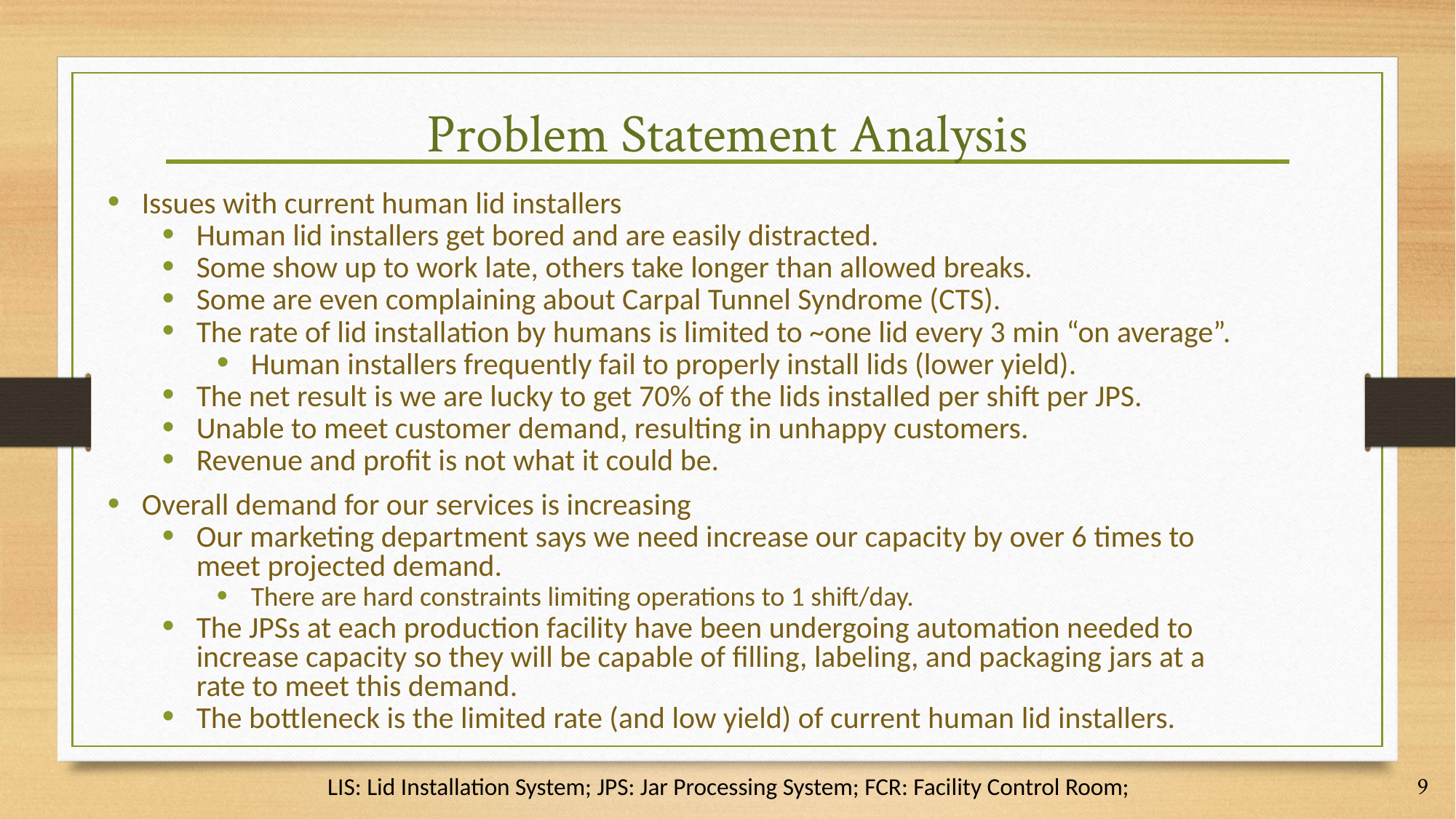

# Problem Statement Analysis
Issues with current human lid installers
Human lid installers get bored and are easily distracted.
Some show up to work late, others take longer than allowed breaks.
Some are even complaining about Carpal Tunnel Syndrome (CTS).
The rate of lid installation by humans is limited to ~one lid every 3 min “on average”.
Human installers frequently fail to properly install lids (lower yield).
The net result is we are lucky to get 70% of the lids installed per shift per JPS.
Unable to meet customer demand, resulting in unhappy customers.
Revenue and profit is not what it could be.
Overall demand for our services is increasing
Our marketing department says we need increase our capacity by over 6 times to meet projected demand.
There are hard constraints limiting operations to 1 shift/day.
The JPSs at each production facility have been undergoing automation needed to increase capacity so they will be capable of filling, labeling, and packaging jars at a rate to meet this demand.
The bottleneck is the limited rate (and low yield) of current human lid installers.
LIS: Lid Installation System; JPS: Jar Processing System; FCR: Facility Control Room;
9